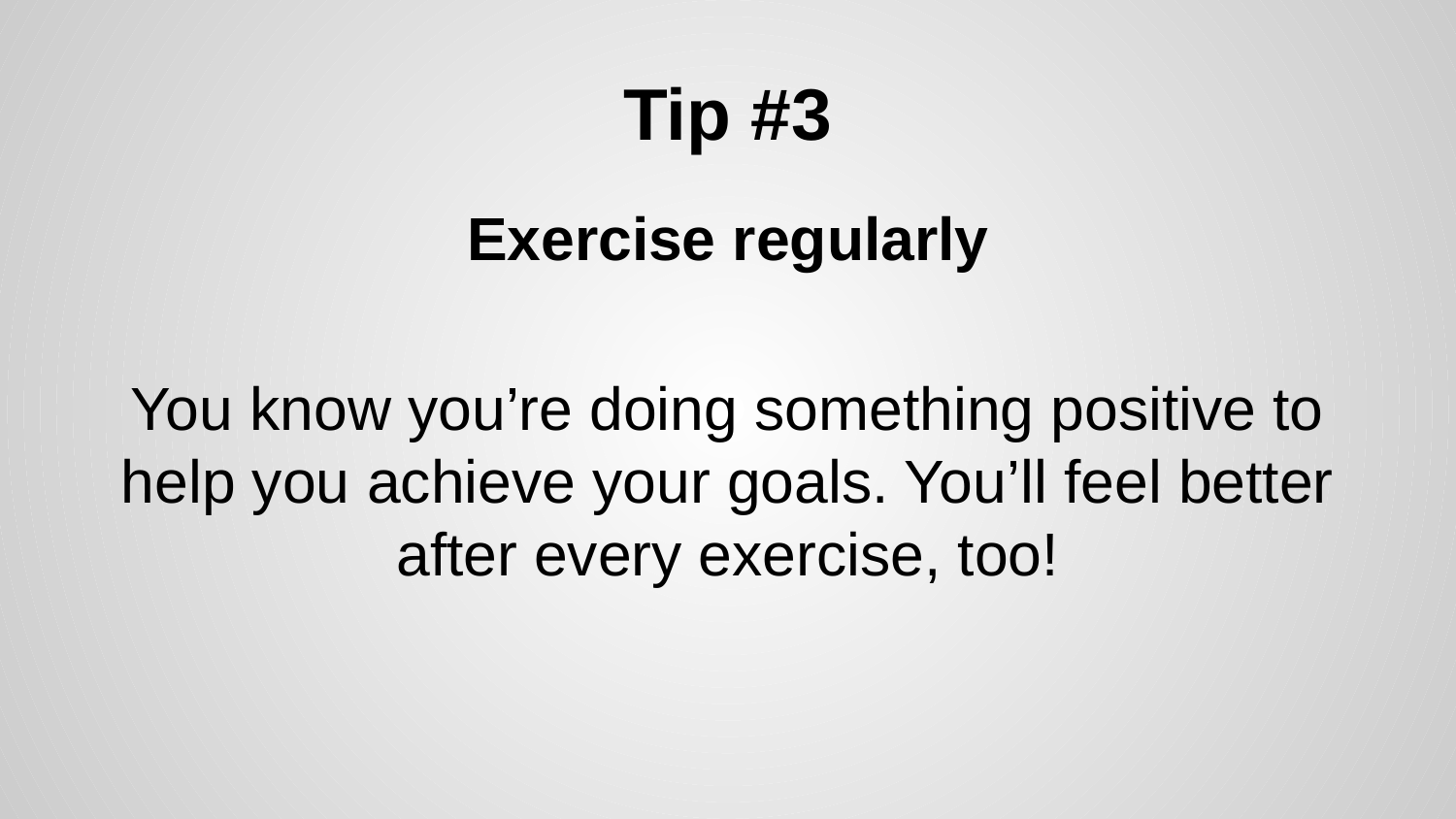

# Tip #3
Exercise regularly

You know you’re doing something positive to help you achieve your goals. You’ll feel better after every exercise, too!